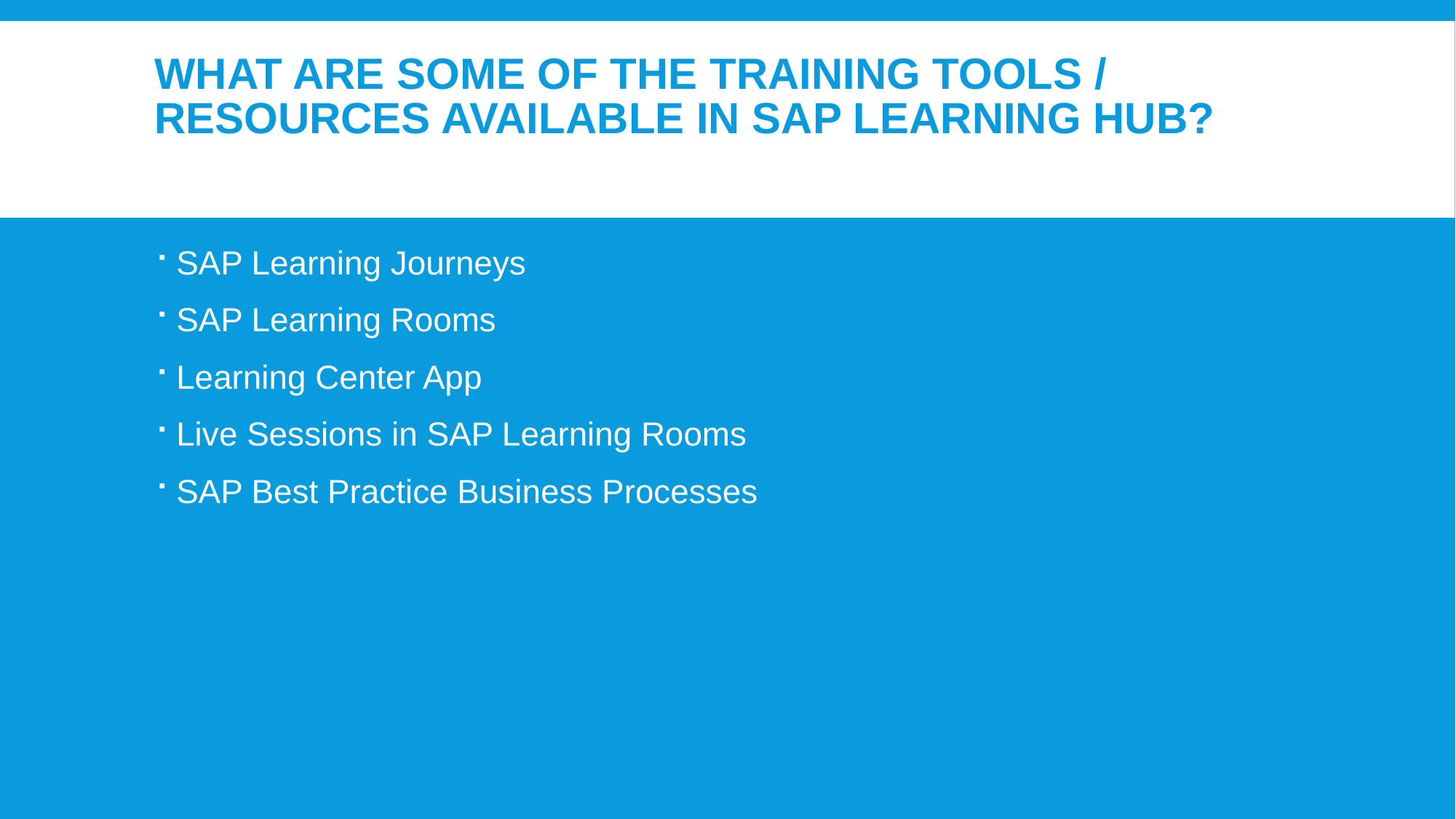

# What are some of the training tools / resources available in SAP Learning Hub?
SAP Learning Journeys
SAP Learning Rooms
Learning Center App
Live Sessions in SAP Learning Rooms
SAP Best Practice Business Processes